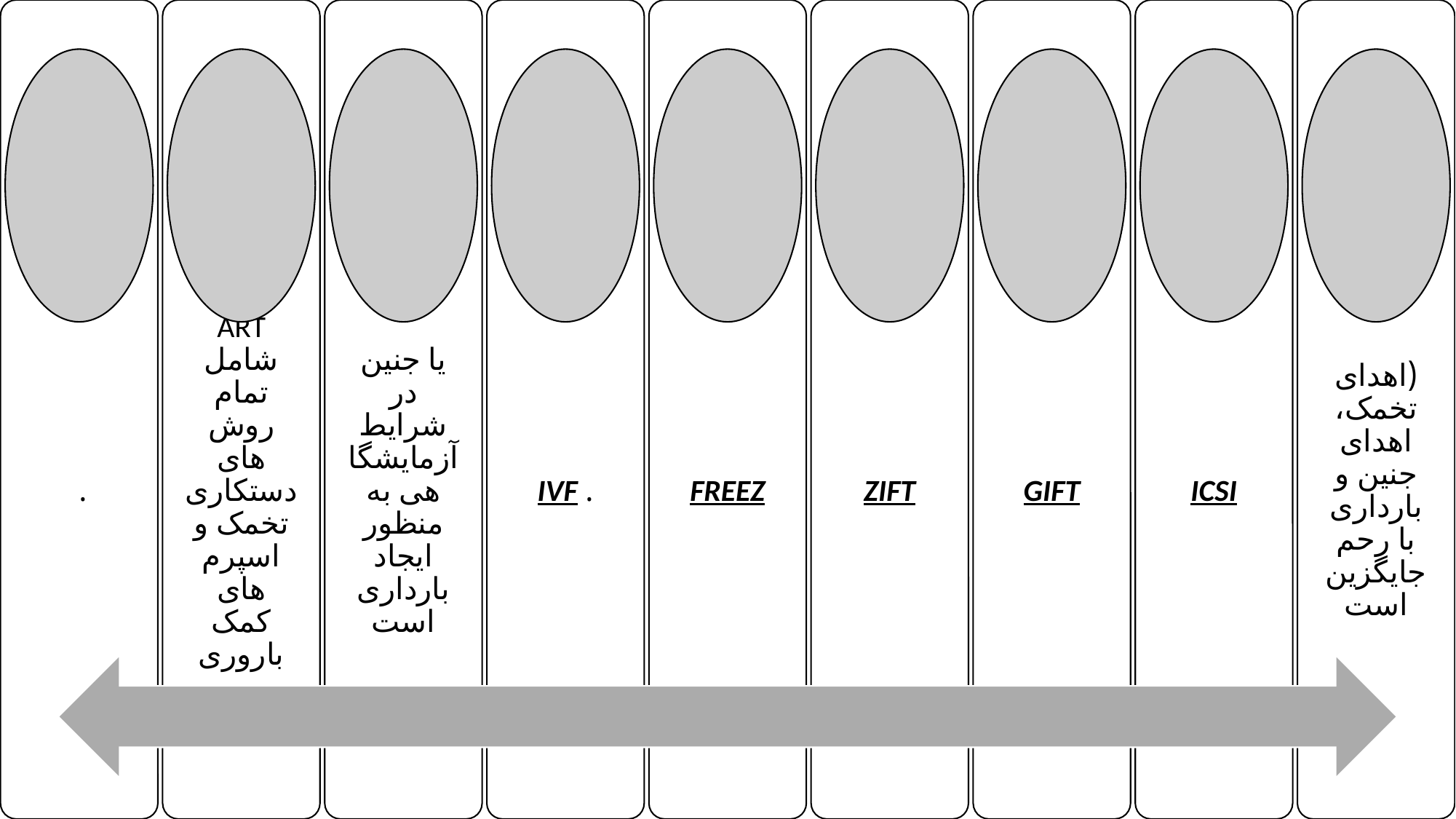

.
ART شامل تمام روش های دستکاری تخمک و اسپرم های کمک باروری
یا جنین در شرایط آزمایشگاهی به منظور ایجاد بارداری است
. IVF
FREEZ
ZIFT
GIFT
ICSI
(اهدای تخمک، اهدای جنین و بارداری با رحم جایگزین است